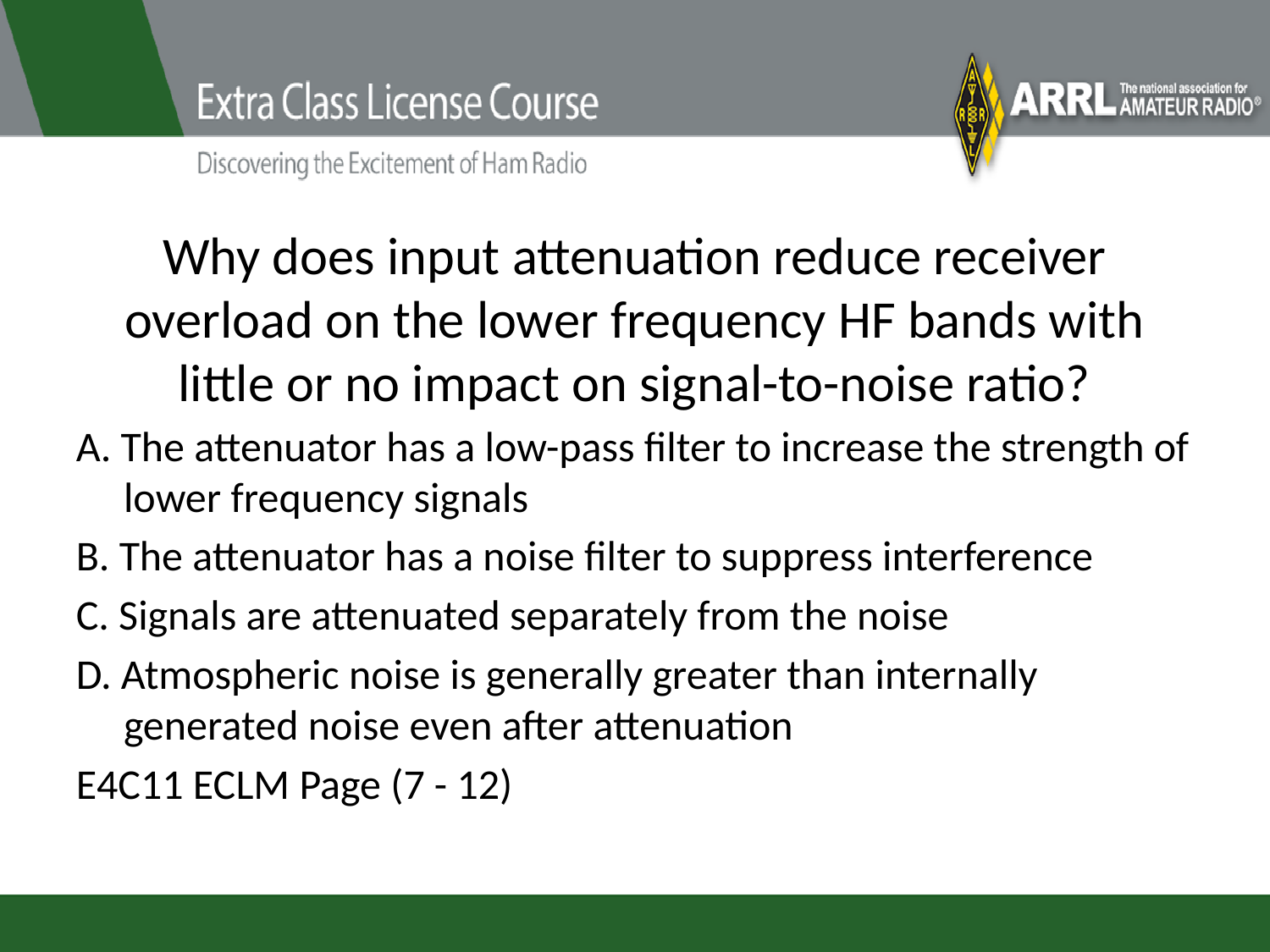

# Why does input attenuation reduce receiver overload on the lower frequency HF bands with little or no impact on signal-to-noise ratio?
A. The attenuator has a low-pass filter to increase the strength of lower frequency signals
B. The attenuator has a noise filter to suppress interference
C. Signals are attenuated separately from the noise
D. Atmospheric noise is generally greater than internally generated noise even after attenuation
E4C11 ECLM Page (7 - 12)